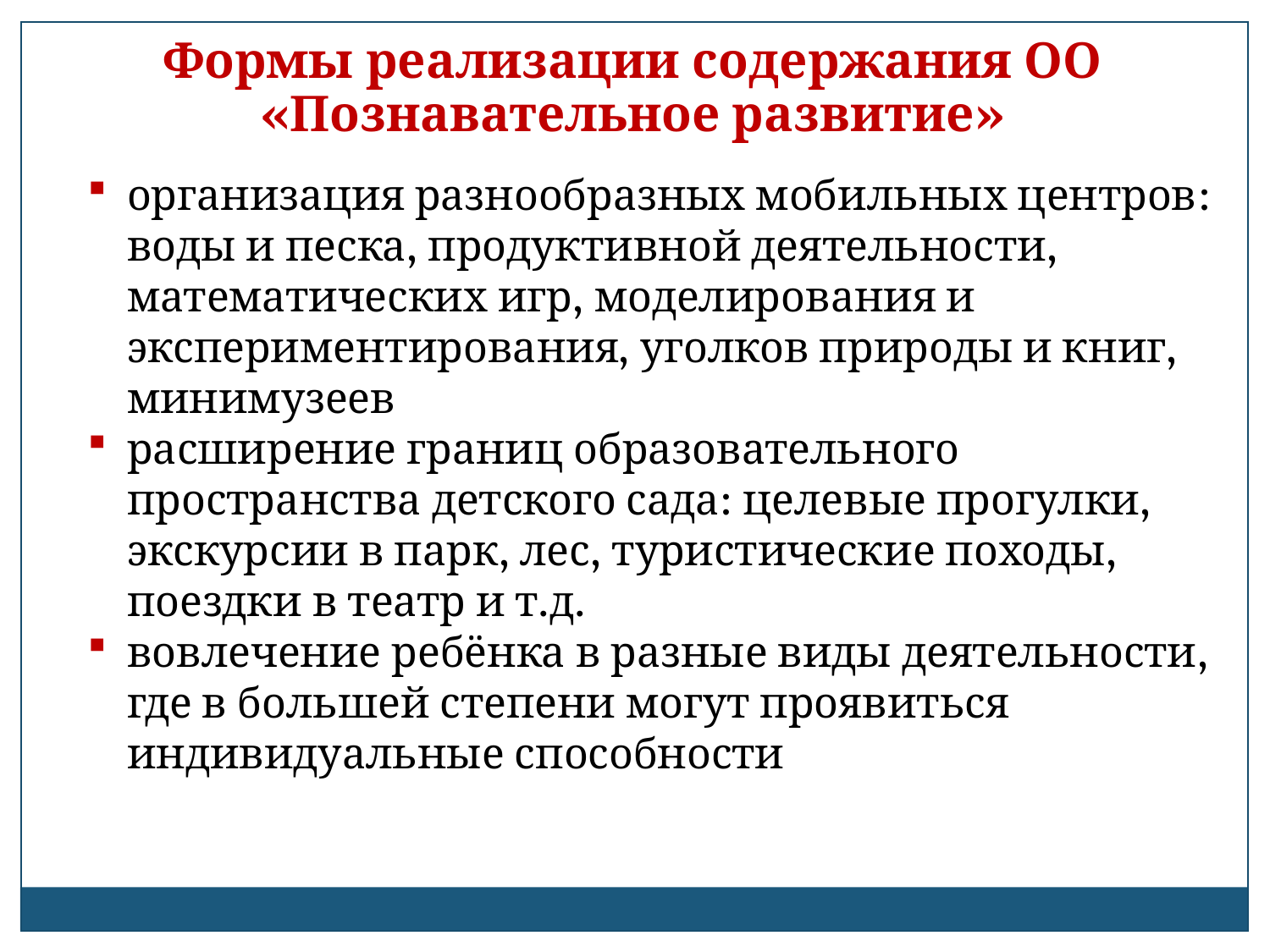

Формы реализации содержания ОО «Познавательное развитие»
организация разнообразных мобильных центров: воды и песка, продуктивной деятельности, математических игр, моделирования и экспериментирования, уголков природы и книг, минимузеев
расширение границ образовательного пространства детского сада: целевые прогулки, экскурсии в парк, лес, туристические походы, поездки в театр и т.д.
вовлечение ребёнка в разные виды деятельности, где в большей степени могут проявиться индивидуальные способности